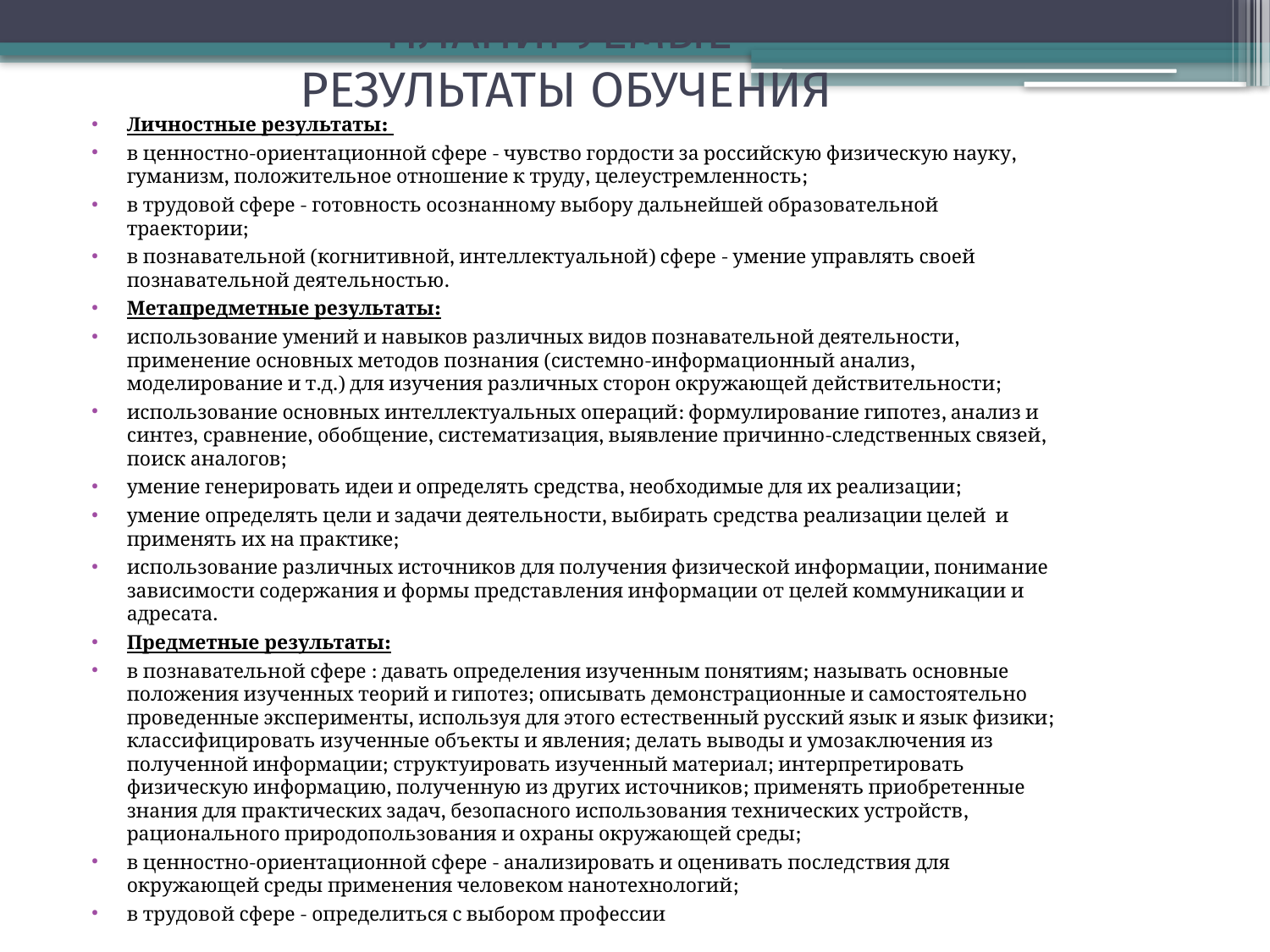

# ПЛАНИРУЕМЫЕ РЕЗУЛЬТАТЫ ОБУЧЕНИЯ
Личностные результаты:
в ценностно-ориентационной сфере - чувство гордости за российскую физическую науку, гуманизм, положительное отношение к труду, целеустремленность;
в трудовой сфере - готовность осознанному выбору дальнейшей образовательной траектории;
в познавательной (когнитивной, интеллектуальной) сфере - умение управлять своей познавательной деятельностью.
Метапредметные результаты:
использование умений и навыков различных видов познавательной деятельности, применение основных методов познания (системно-информационный анализ, моделирование и т.д.) для изучения различных сторон окружающей действительности;
использование основных интеллектуальных операций: формулирование гипотез, анализ и синтез, сравнение, обобщение, систематизация, выявление причинно-следственных связей, поиск аналогов;
умение генерировать идеи и определять средства, необходимые для их реализации;
умение определять цели и задачи деятельности, выбирать средства реализации целей  и применять их на практике;
использование различных источников для получения физической информации, понимание зависимости содержания и формы представления информации от целей коммуникации и адресата.
Предметные результаты:
в познавательной сфере : давать определения изученным понятиям; называть основные положения изученных теорий и гипотез; описывать демонстрационные и самостоятельно проведенные эксперименты, используя для этого естественный русский язык и язык физики; классифицировать изученные объекты и явления; делать выводы и умозаключения из полученной информации; структуировать изученный материал; интерпретировать физическую информацию, полученную из других источников; применять приобретенные знания для практических задач, безопасного использования технических устройств, рационального природопользования и охраны окружающей среды;
в ценностно-ориентационной сфере - анализировать и оценивать последствия для окружающей среды применения человеком нанотехнологий;
в трудовой сфере - определиться с выбором профессии